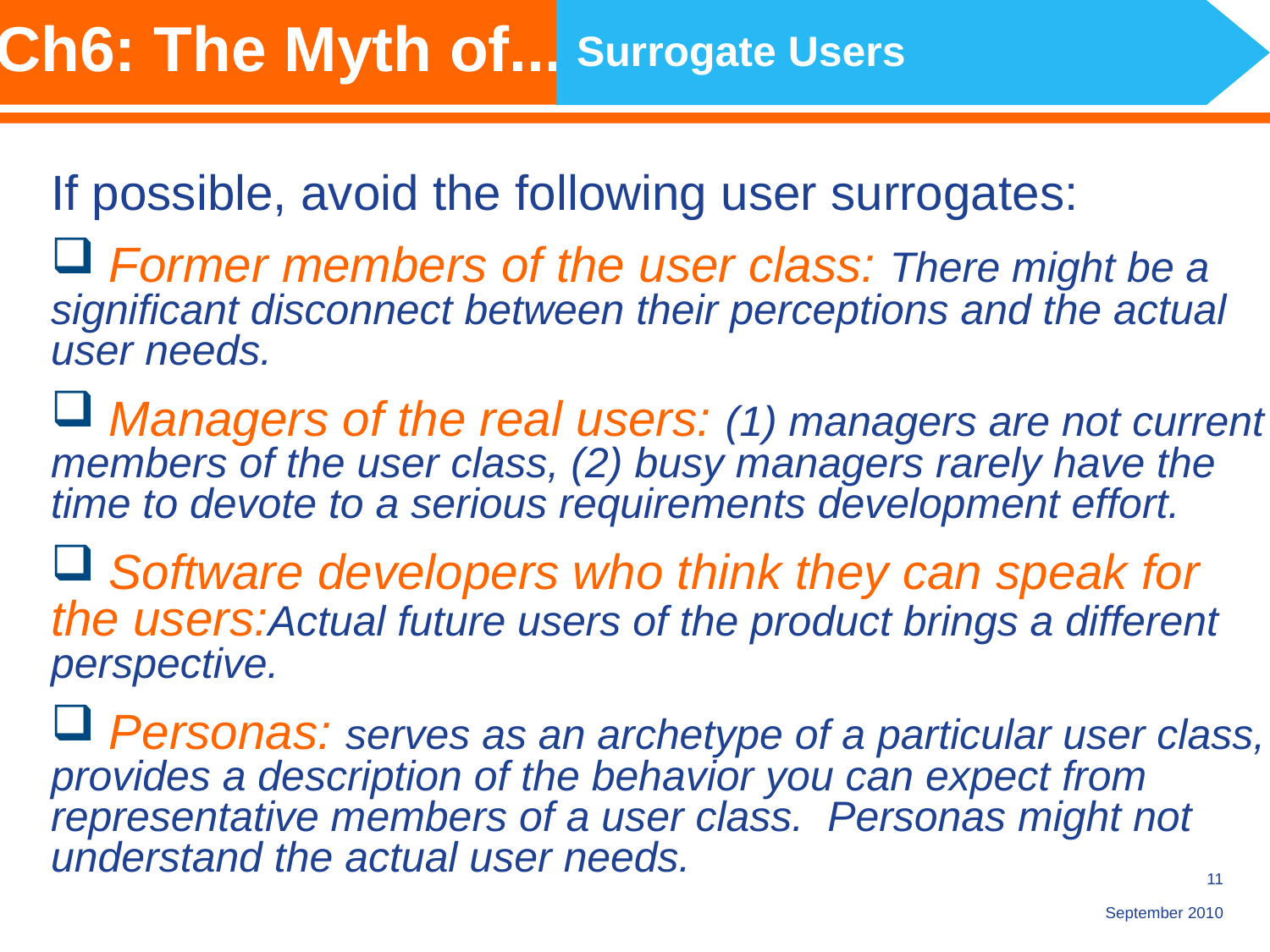

Ch6: The Myth of...
Surrogate Users

If possible, avoid the following user surrogates:
 Former members of the user class: There might be a significant disconnect between their perceptions and the actual user needs.
 Managers of the real users: (1) managers are not current members of the user class, (2) busy managers rarely have the time to devote to a serious requirements development effort.
 Software developers who think they can speak for the users:Actual future users of the product brings a different perspective.
 Personas: serves as an archetype of a particular user class, provides a description of the behavior you can expect from representative members of a user class.  Personas might not understand the actual user needs.